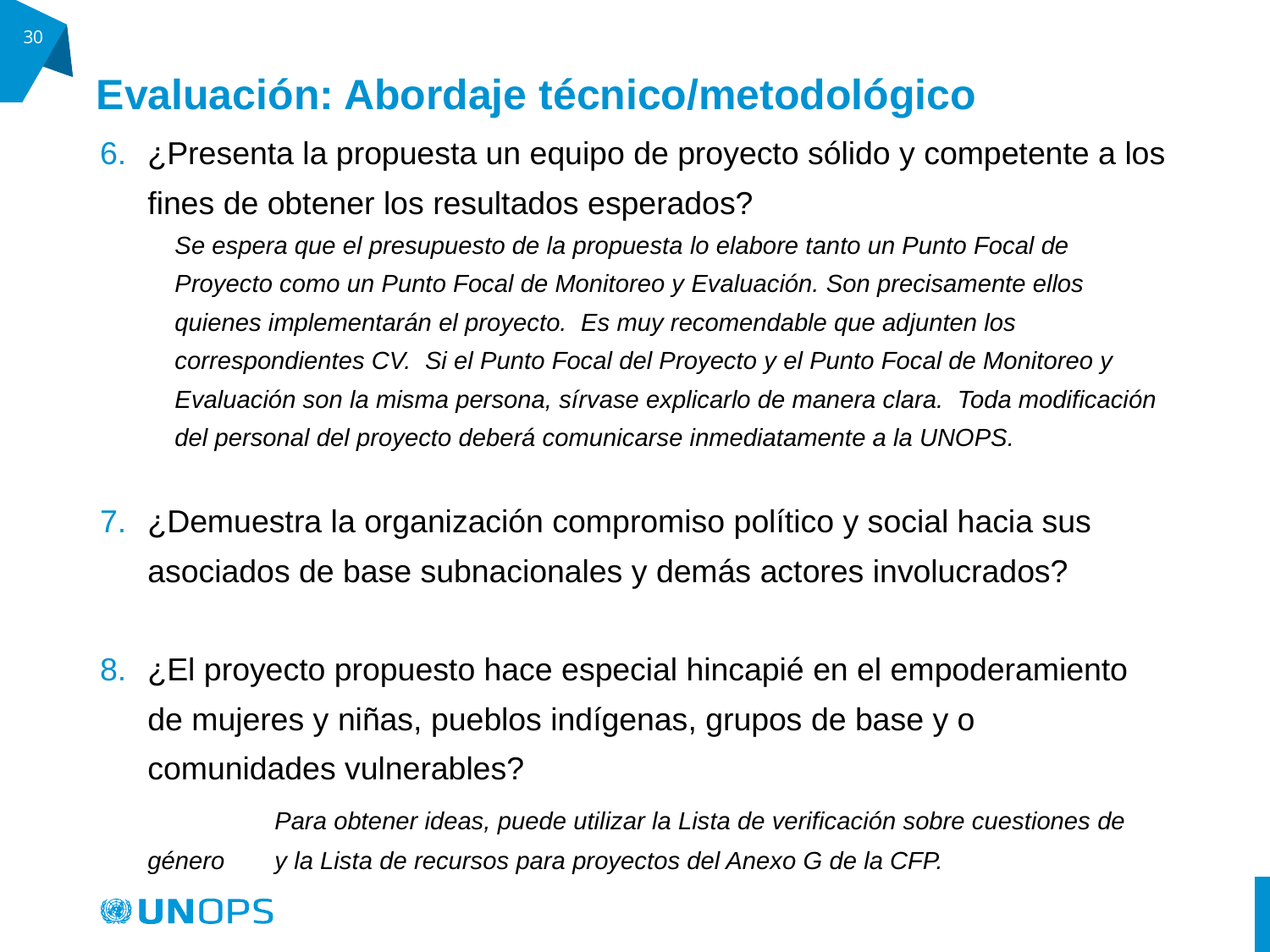

# Evaluación: Abordaje técnico/metodológico

30
¿Presenta la propuesta un equipo de proyecto sólido y competente a los fines de obtener los resultados esperados?
Se espera que el presupuesto de la propuesta lo elabore tanto un Punto Focal de Proyecto como un Punto Focal de Monitoreo y Evaluación. Son precisamente ellos quienes implementarán el proyecto.  Es muy recomendable que adjunten los correspondientes CV.  Si el Punto Focal del Proyecto y el Punto Focal de Monitoreo y Evaluación son la misma persona, sírvase explicarlo de manera clara.  Toda modificación del personal del proyecto deberá comunicarse inmediatamente a la UNOPS.

¿Demuestra la organización compromiso político y social hacia sus asociados de base subnacionales y demás actores involucrados?

¿El proyecto propuesto hace especial hincapié en el empoderamiento de mujeres y niñas, pueblos indígenas, grupos de base y o comunidades vulnerables?
	Para obtener ideas, puede utilizar la Lista de verificación sobre cuestiones de género 	y la Lista de recursos para proyectos del Anexo G de la CFP.